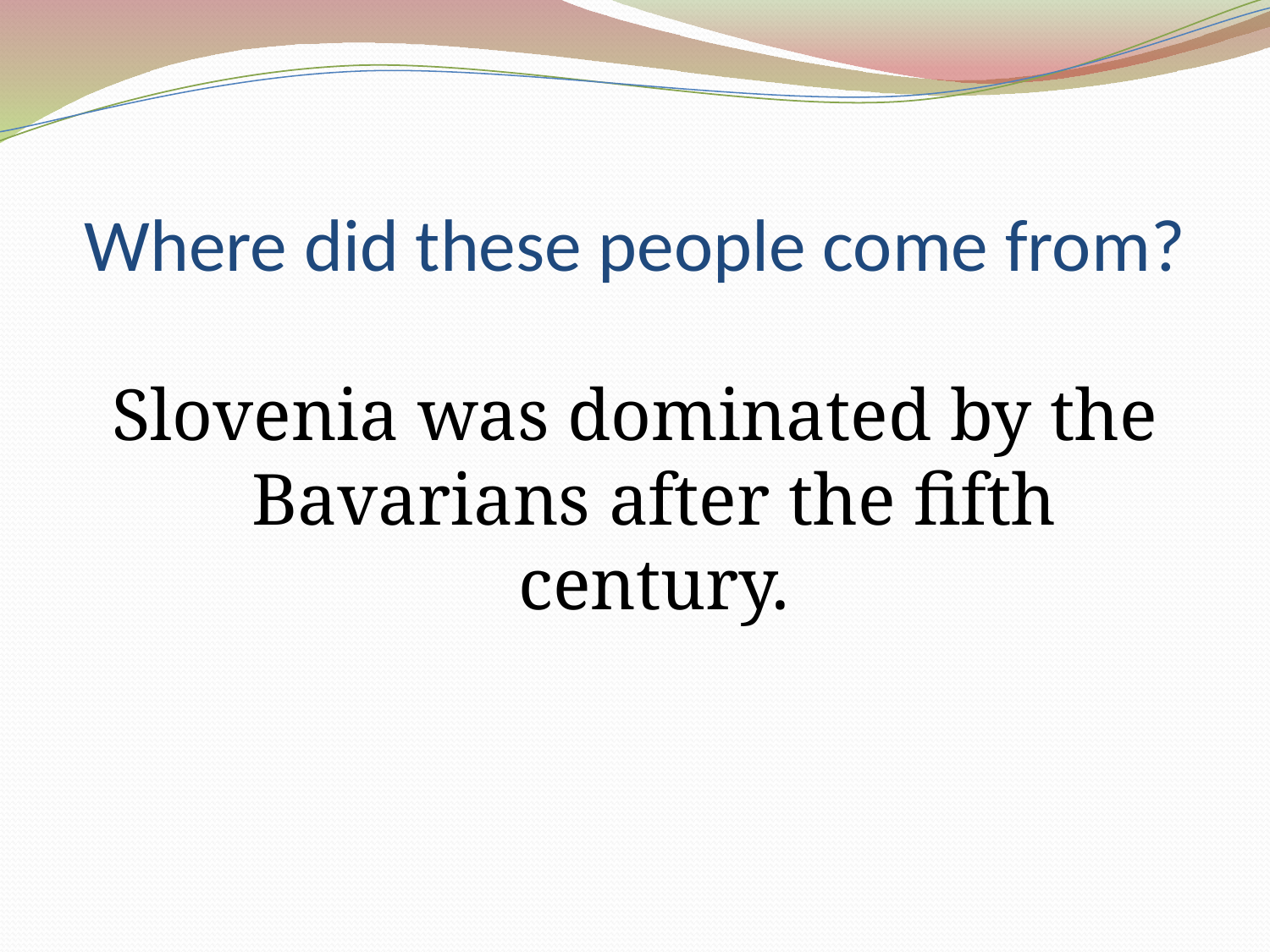

# Where did these people come from?
Slovenia was dominated by the Bavarians after the fifth century.